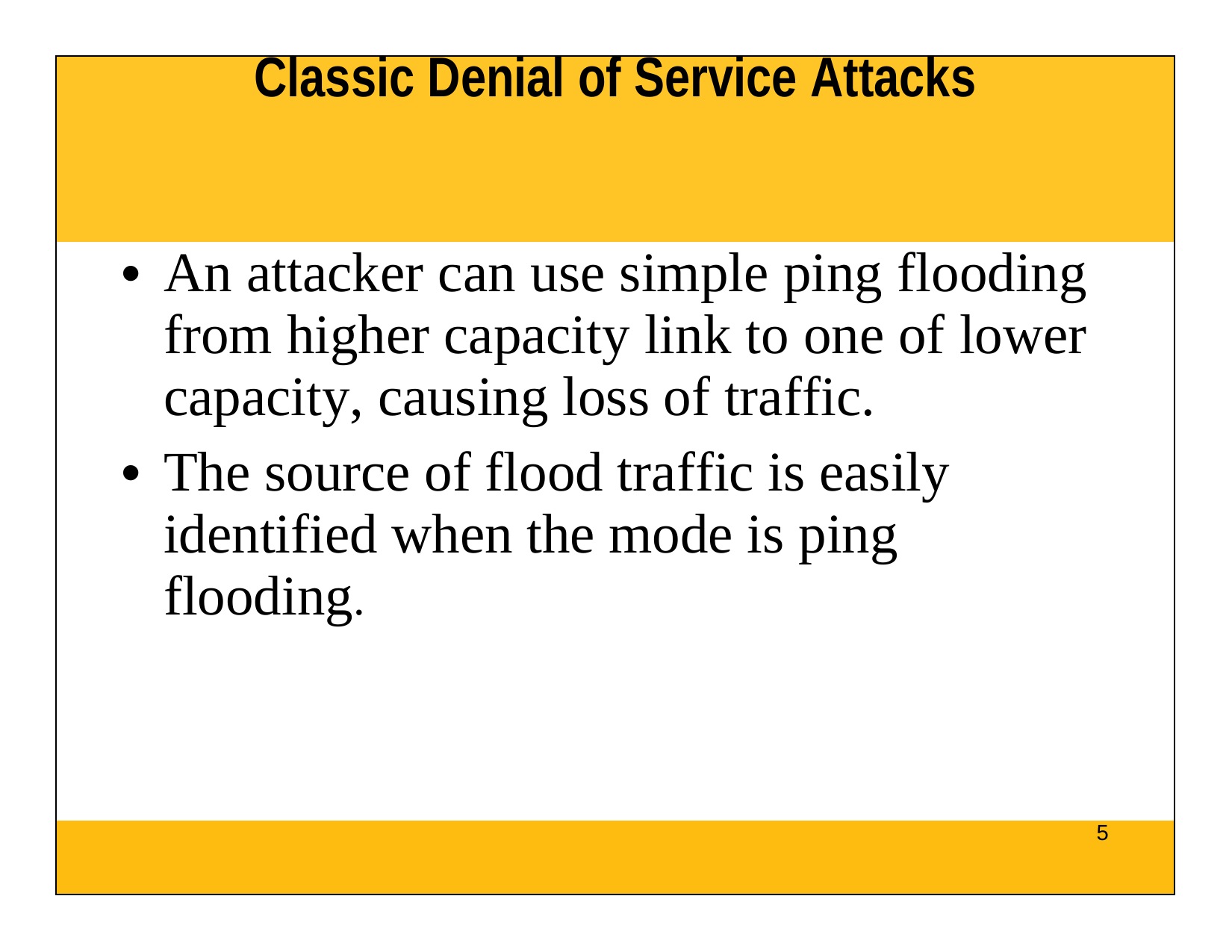

| Classic Denial of Service Attacks |
| --- |
| An attacker can use simple ping flooding from higher capacity link to one of lower capacity, causing loss of traffic. The source of flood traffic is easily identified when the mode is ping flooding. |
| 5 |